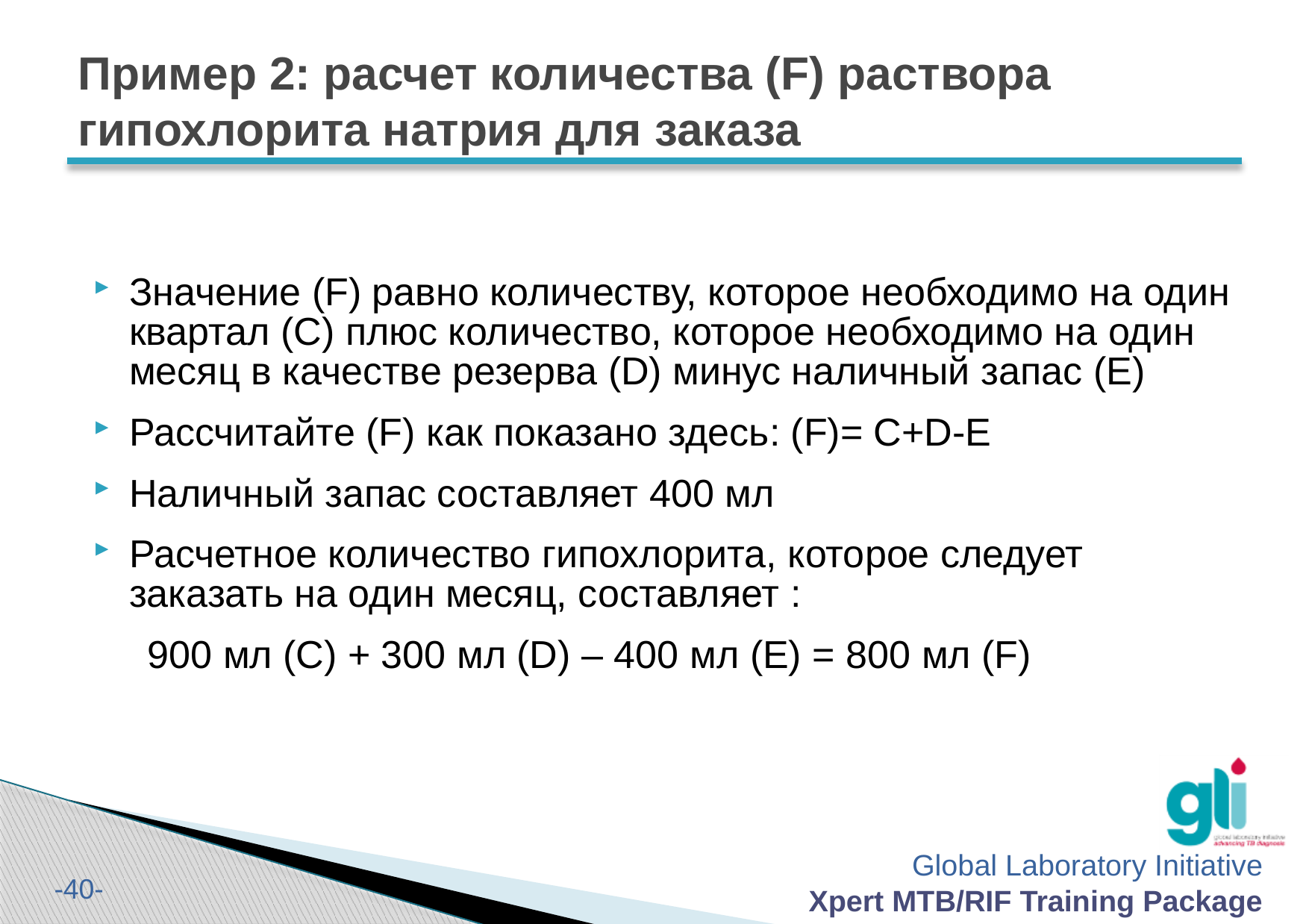

# Пример 2: расчет количества (F) раствора гипохлорита натрия для заказа

Значение (F) равно количеству, которое необходимо на один квартал (C) плюс количество, которое необходимо на один месяц в качестве резерва (D) минус наличный запас (E)
Рассчитайте (F) как показано здесь: (F)= C+D-E
Наличный запас составляет 400 мл
Расчетное количество гипохлорита, которое следует заказать на один месяц, составляет :
     900 мл (C) + 300 мл (D) – 400 мл (E) = 800 мл (F)